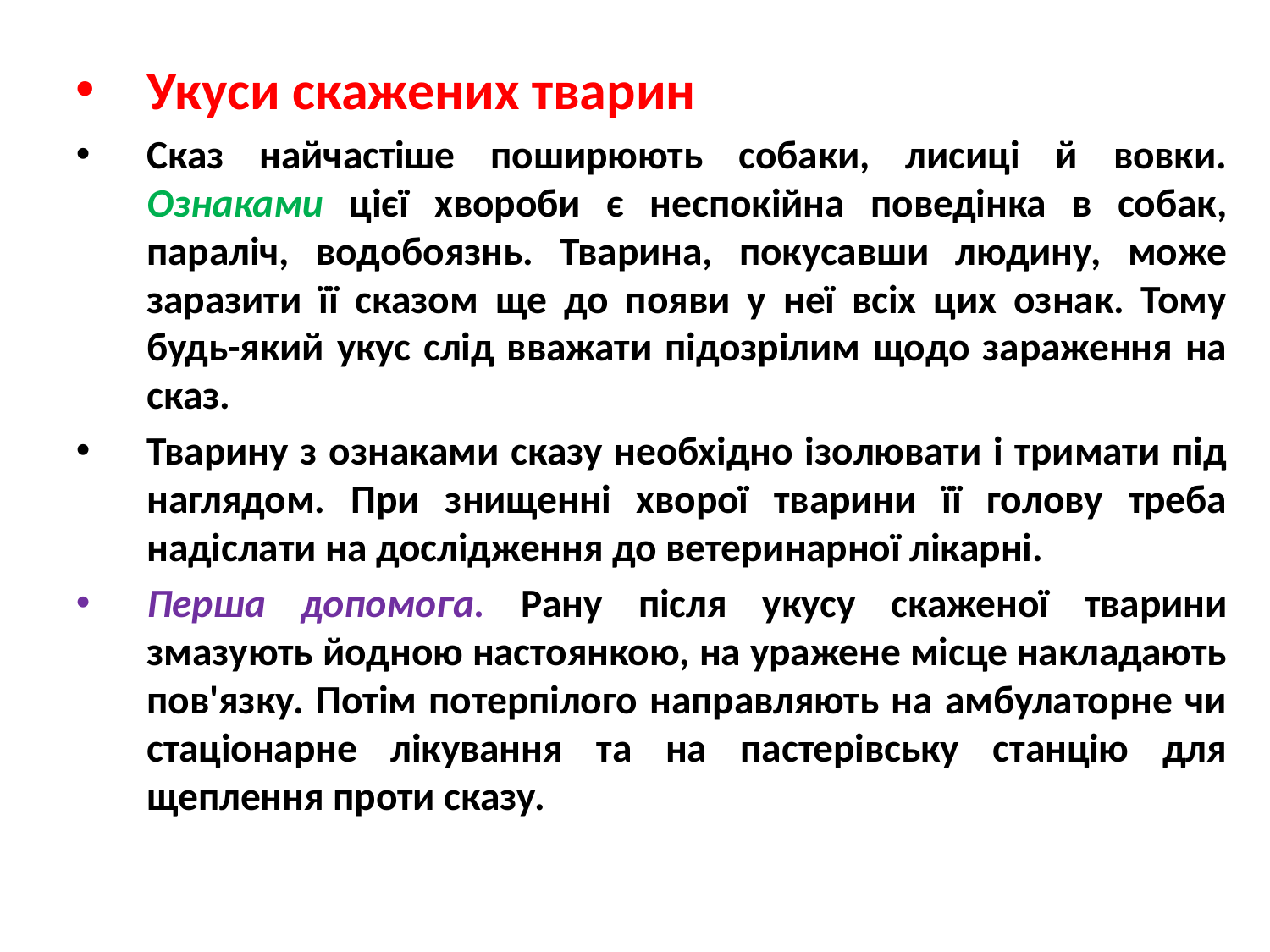

Укуси скажених тварин
Сказ найчастіше поширюють собаки, лисиці й вовки. Ознаками цієї хвороби є неспокійна поведінка в собак, параліч, водобоязнь. Тварина, покусавши людину, може заразити її сказом ще до появи у неї всіх цих ознак. Тому будь-який укус слід вважати підозрілим щодо зараження на сказ.
Тварину з ознаками сказу необхідно ізолювати і тримати під наглядом. При знищенні хворої тварини її голову треба надіслати на дослідження до ветеринарної лікарні.
Перша допомога. Рану після укусу скаженої тварини змазують йодною настоянкою, на уражене місце накладають пов'язку. Потім потерпілого направляють на амбулаторне чи стаціонарне лікування та на пастерівську станцію для щеплення проти сказу.